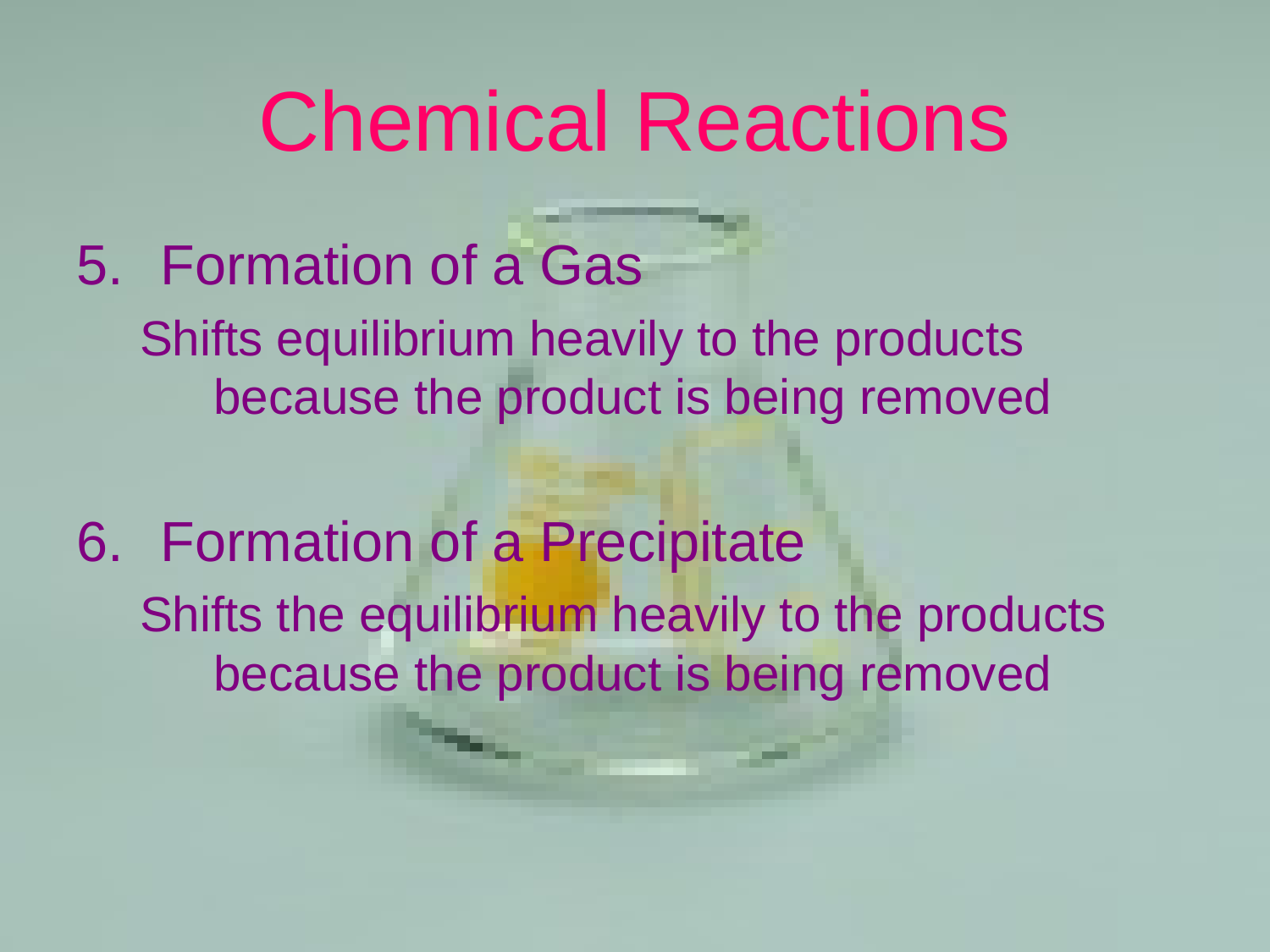

# Chemical Reactions
Formation of a Gas
Shifts equilibrium heavily to the products because the product is being removed

Formation of a Precipitate
Shifts the equilibrium heavily to the products because the product is being removed